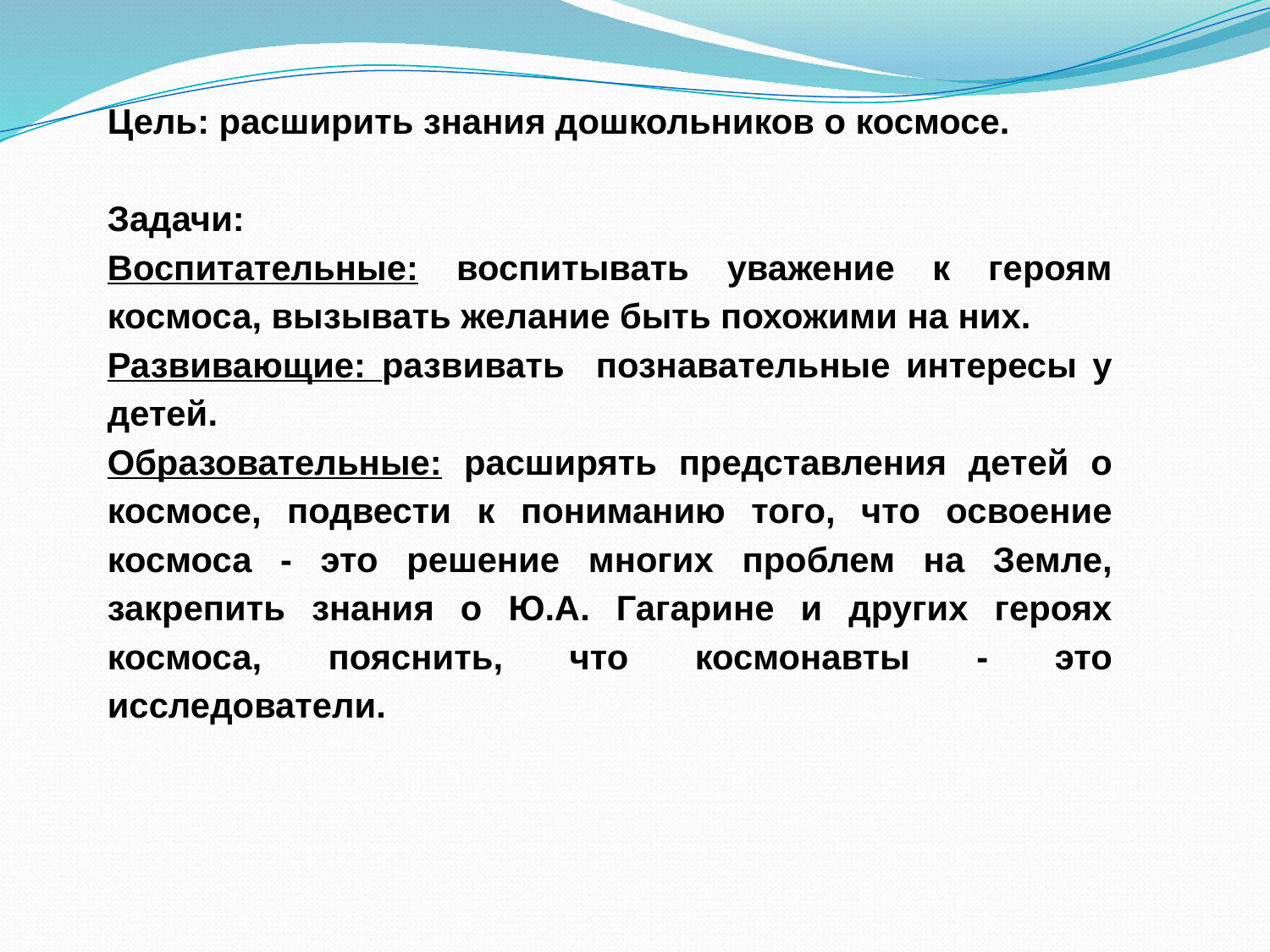

Цель: расширить знания дошкольников о космосе.

Задачи:
Воспитательные: воспитывать уважение к героям космоса, вызывать желание быть похожими на них.
Развивающие: развивать  познавательные интересы у детей.
Образовательные: расширять представления детей о космосе, подвести к пониманию того, что освоение космоса - это решение многих проблем на Земле, закрепить знания о Ю.А. Гагарине и других героях космоса, пояснить, что космонавты - это исследователи.